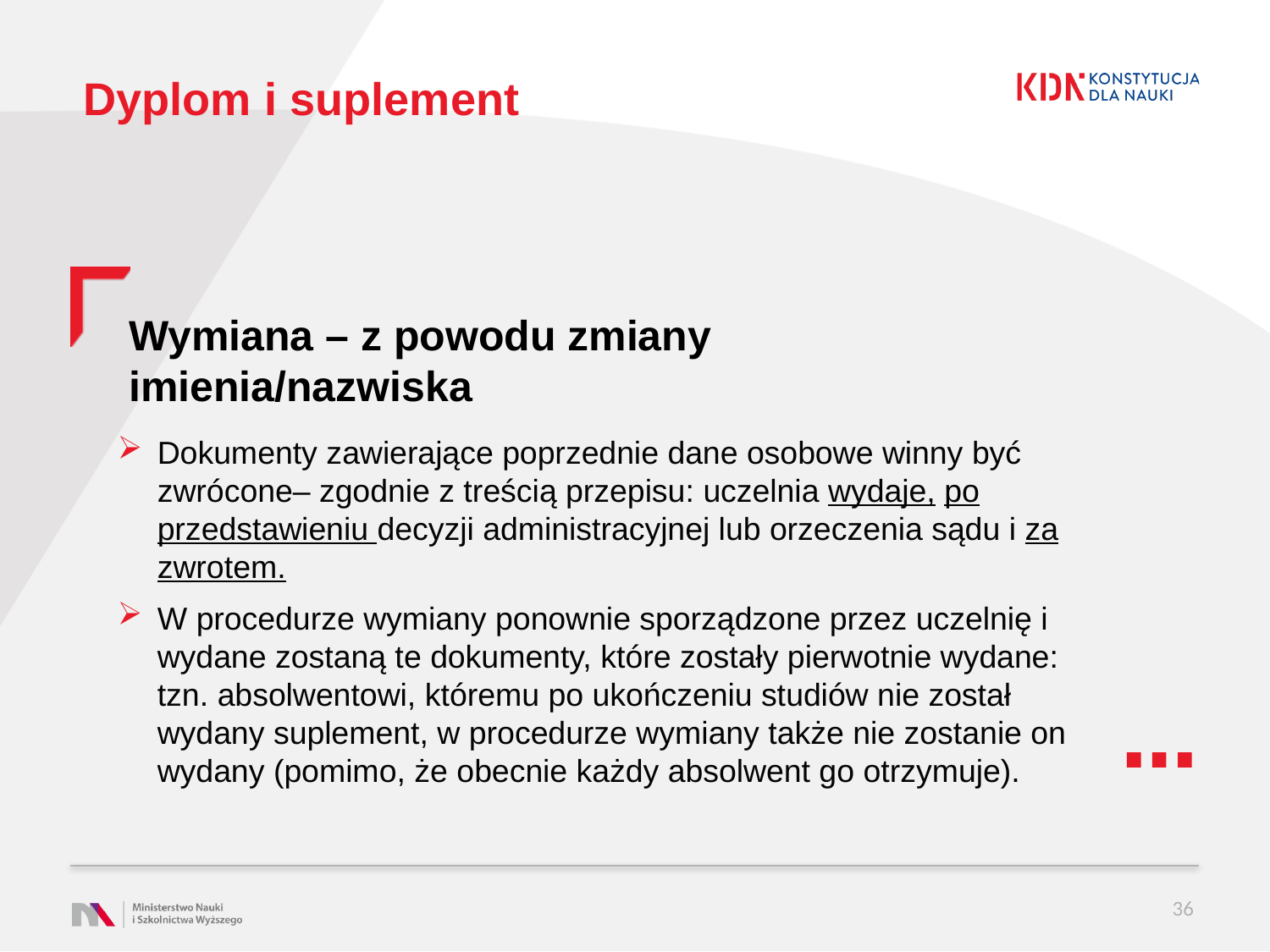

# Dyplom i suplement
Wymiana – z powodu zmiany imienia/nazwiska
Dokumenty zawierające poprzednie dane osobowe winny być zwrócone– zgodnie z treścią przepisu: uczelnia wydaje, po przedstawieniu decyzji administracyjnej lub orzeczenia sądu i za zwrotem.
W procedurze wymiany ponownie sporządzone przez uczelnię i wydane zostaną te dokumenty, które zostały pierwotnie wydane: tzn. absolwentowi, któremu po ukończeniu studiów nie został wydany suplement, w procedurze wymiany także nie zostanie on wydany (pomimo, że obecnie każdy absolwent go otrzymuje).
36